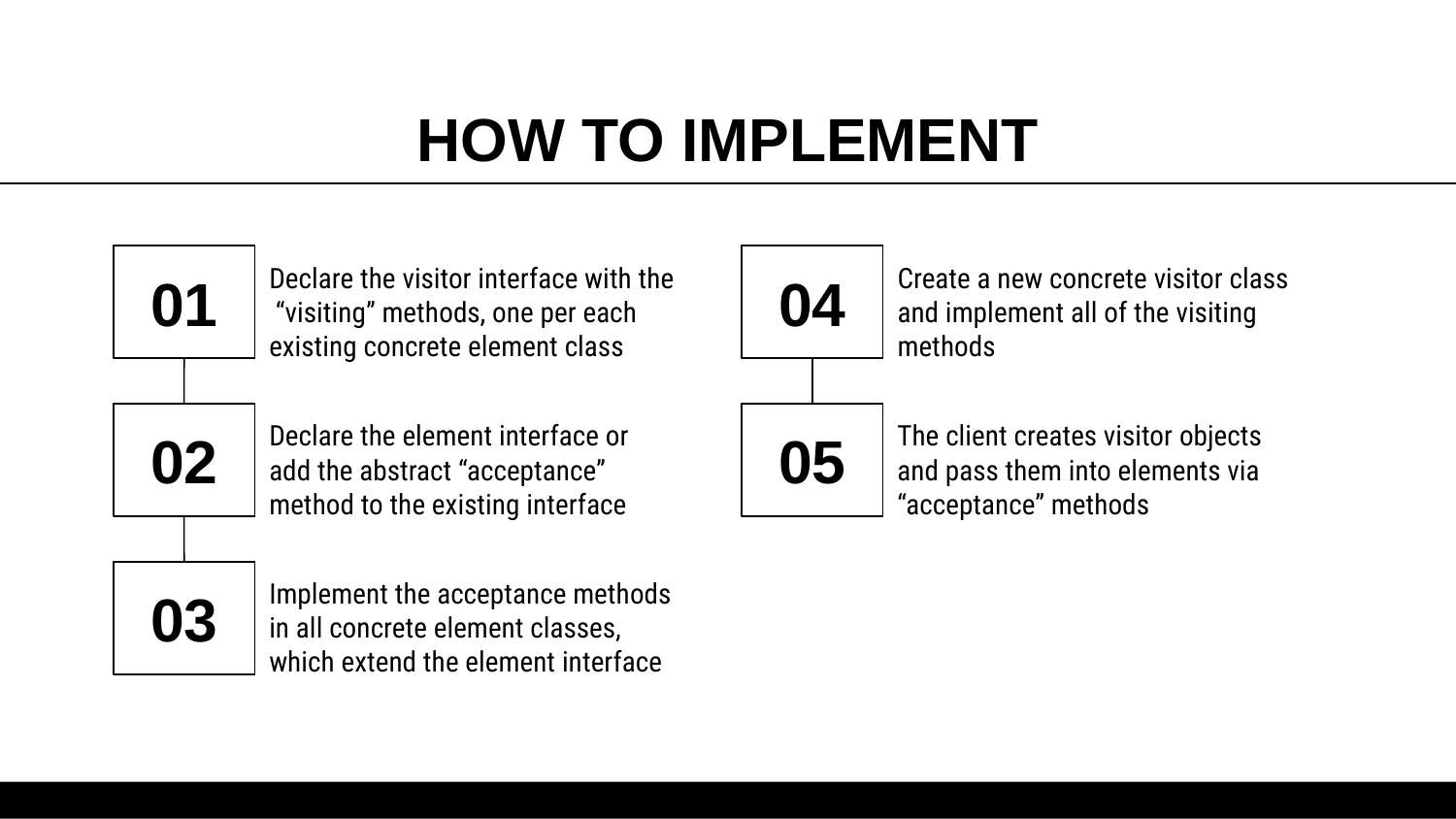

# HOW TO IMPLEMENT
Declare the visitor interface with the  “visiting” methods, one per each existing concrete element class
Create a new concrete visitor class and implement all of the visiting methods
01
04
Declare the element interface or add the abstract “acceptance” method to the existing interface
05
The client creates visitor objects and pass them into elements via “acceptance” methods
02
Implement the acceptance methods in all concrete element classes, which extend the element interface
03